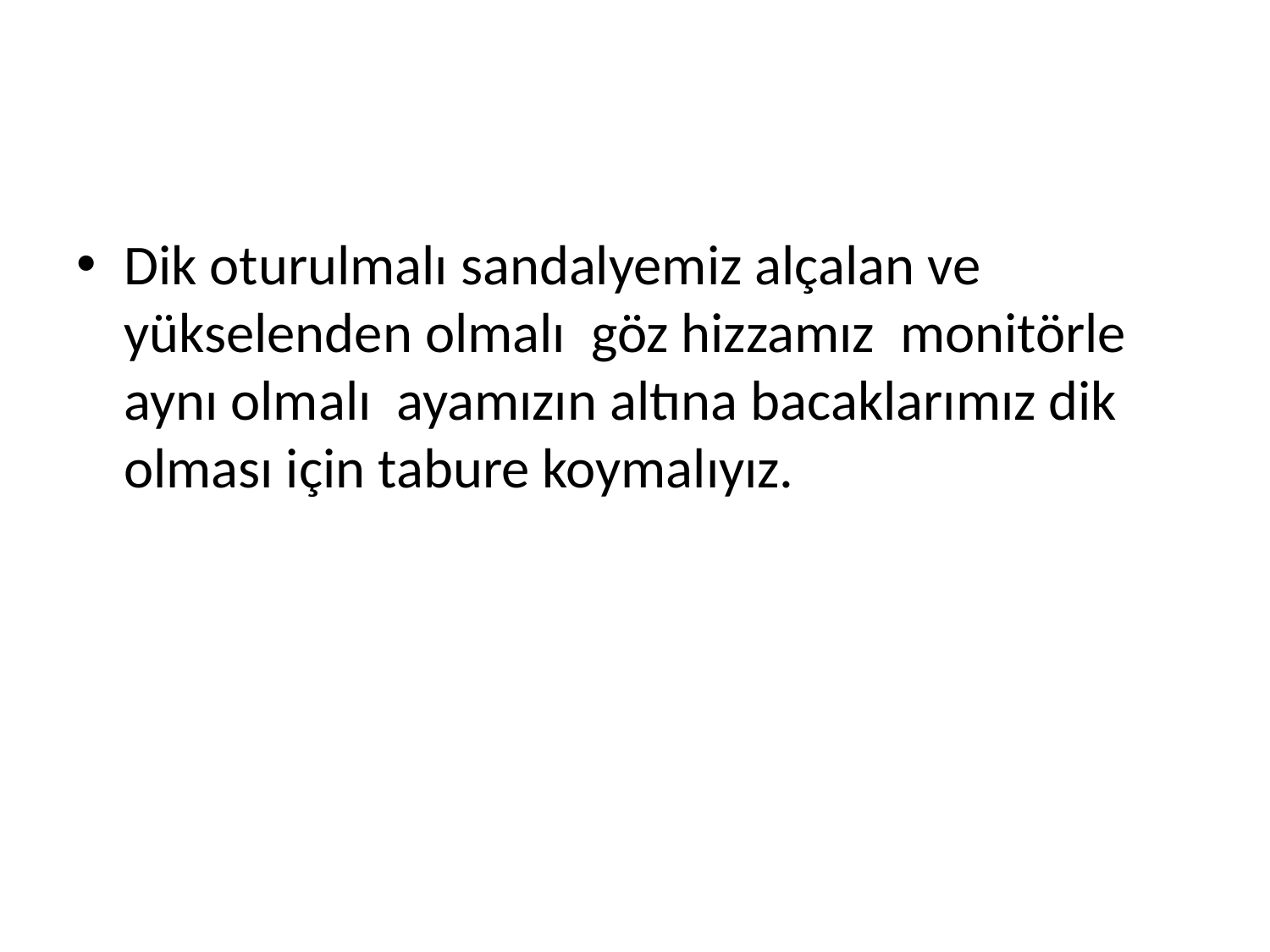

Dik oturulmalı sandalyemiz alçalan ve yükselenden olmalı  göz hizzamız  monitörle aynı olmalı  ayamızın altına bacaklarımız dik olması için tabure koymalıyız.